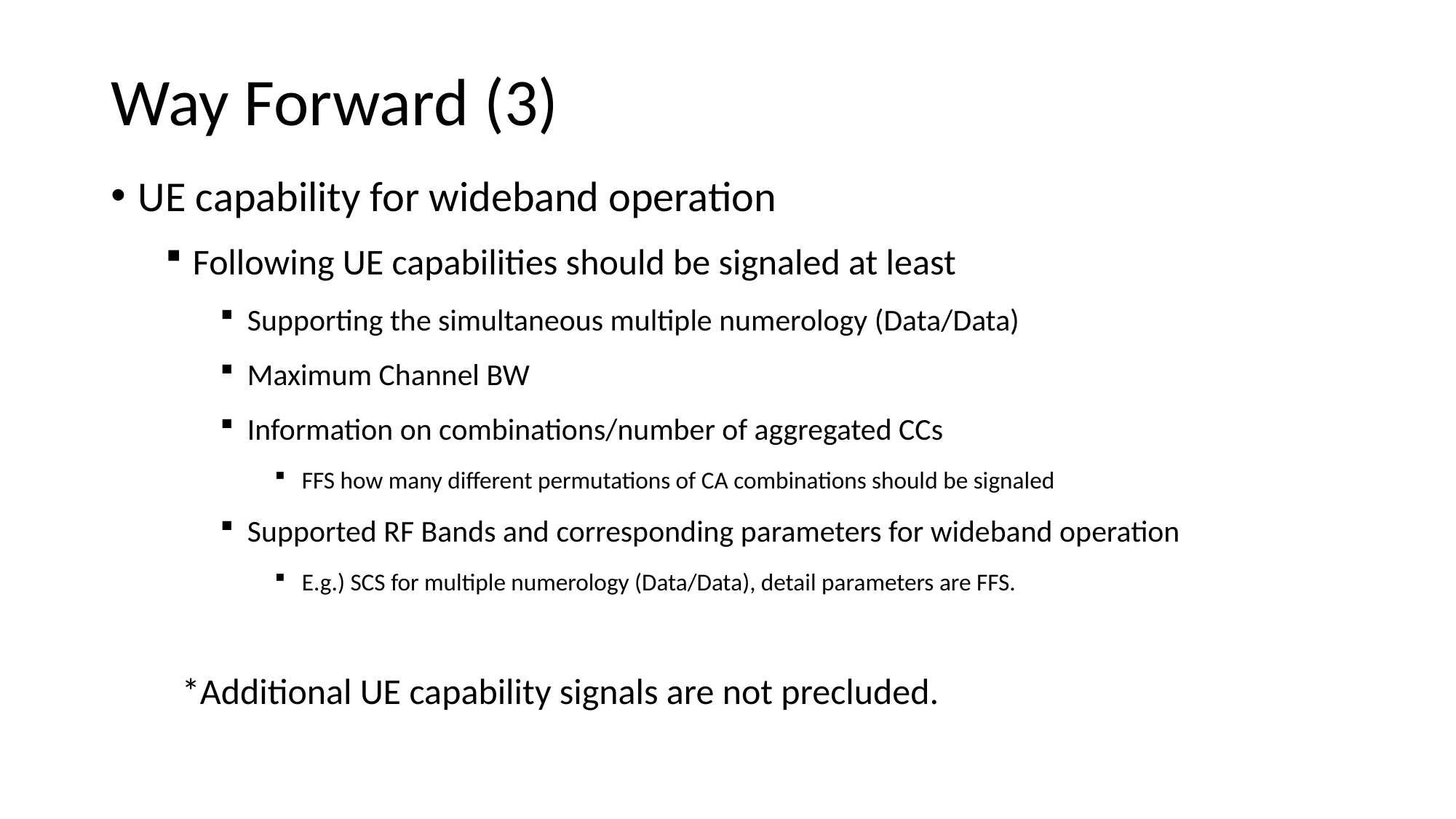

Way Forward (3)
UE capability for wideband operation
Following UE capabilities should be signaled at least
Supporting the simultaneous multiple numerology (Data/Data)
Maximum Channel BW
Information on combinations/number of aggregated CCs
FFS how many different permutations of CA combinations should be signaled
Supported RF Bands and corresponding parameters for wideband operation
E.g.) SCS for multiple numerology (Data/Data), detail parameters are FFS.

  *Additional UE capability signals are not precluded.